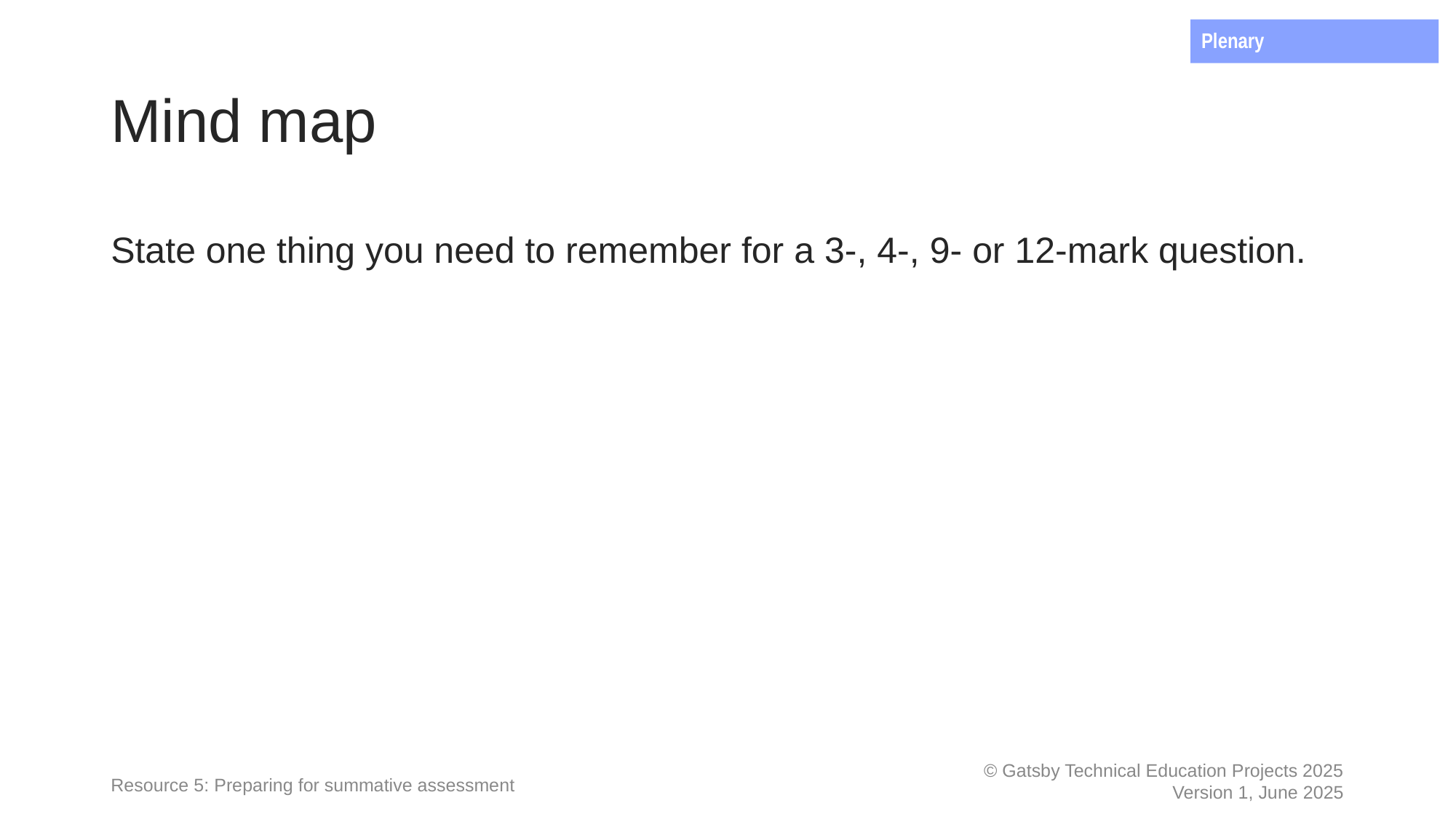

Plenary
# Mind map
State one thing you need to remember for a 3-, 4-, 9- or 12-mark question.
Resource 5: Preparing for summative assessment